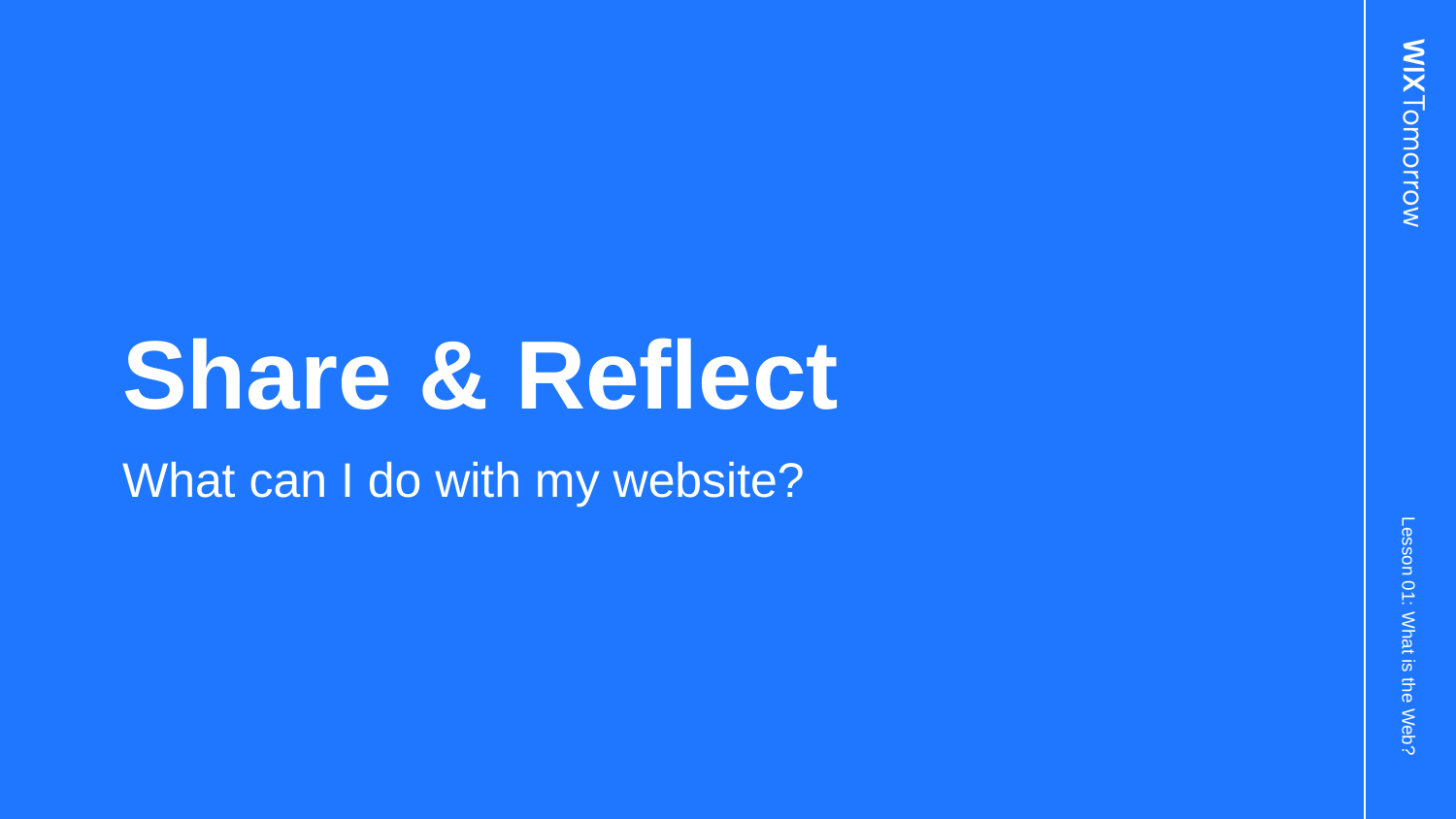

# Share & Reflect
What can I do with my website?